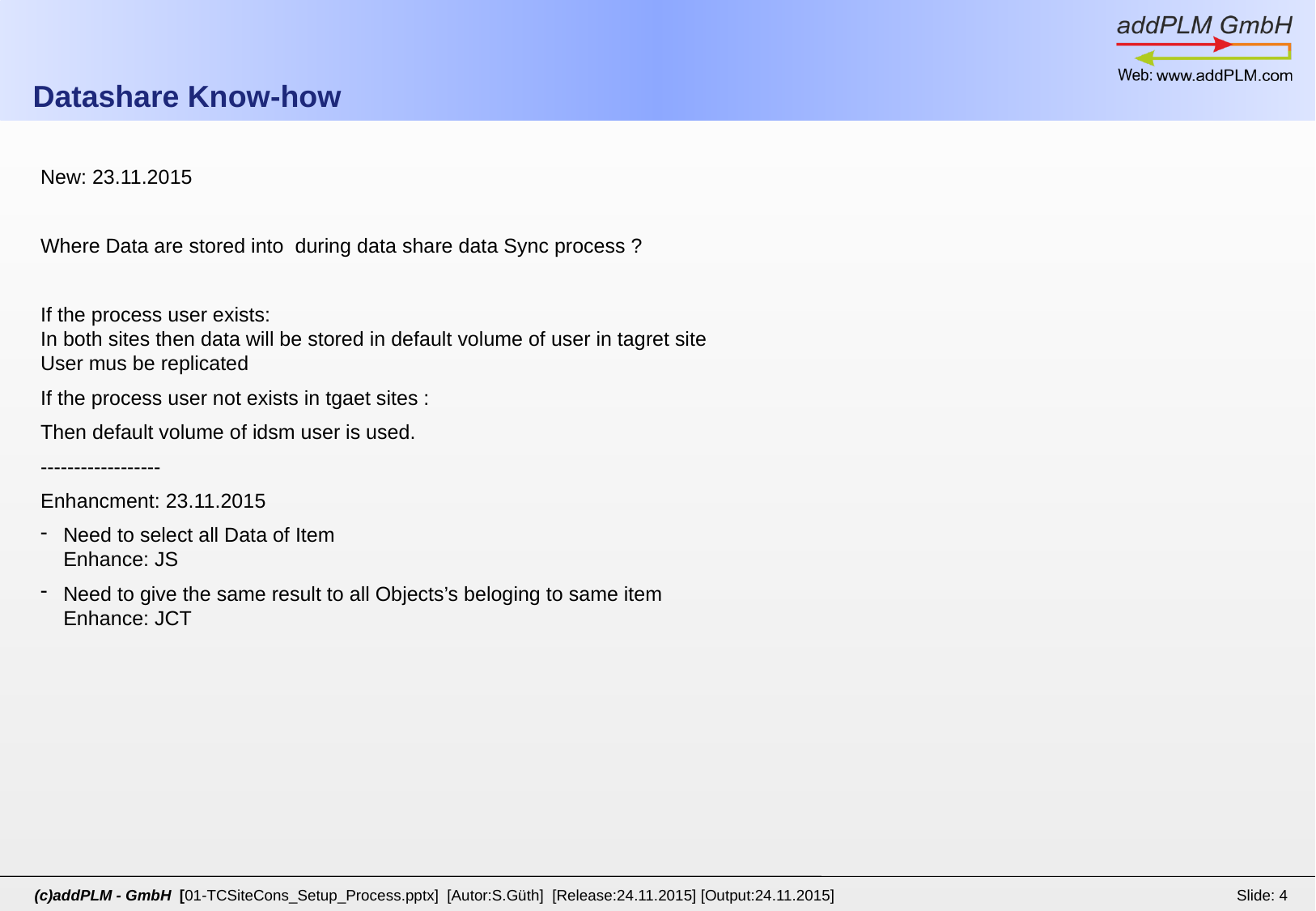

# Datashare Know-how
New: 23.11.2015

Where Data are stored into  during data share data Sync process ?

If the process user exists:
In both sites then data will be stored in default volume of user in tagret site
User mus be replicated
If the process user not exists in tgaet sites :
Then default volume of idsm user is used.
------------------
Enhancment: 23.11.2015
Need to select all Data of Item
Enhance: JS
Need to give the same result to all Objects’s beloging to same item
Enhance: JCT